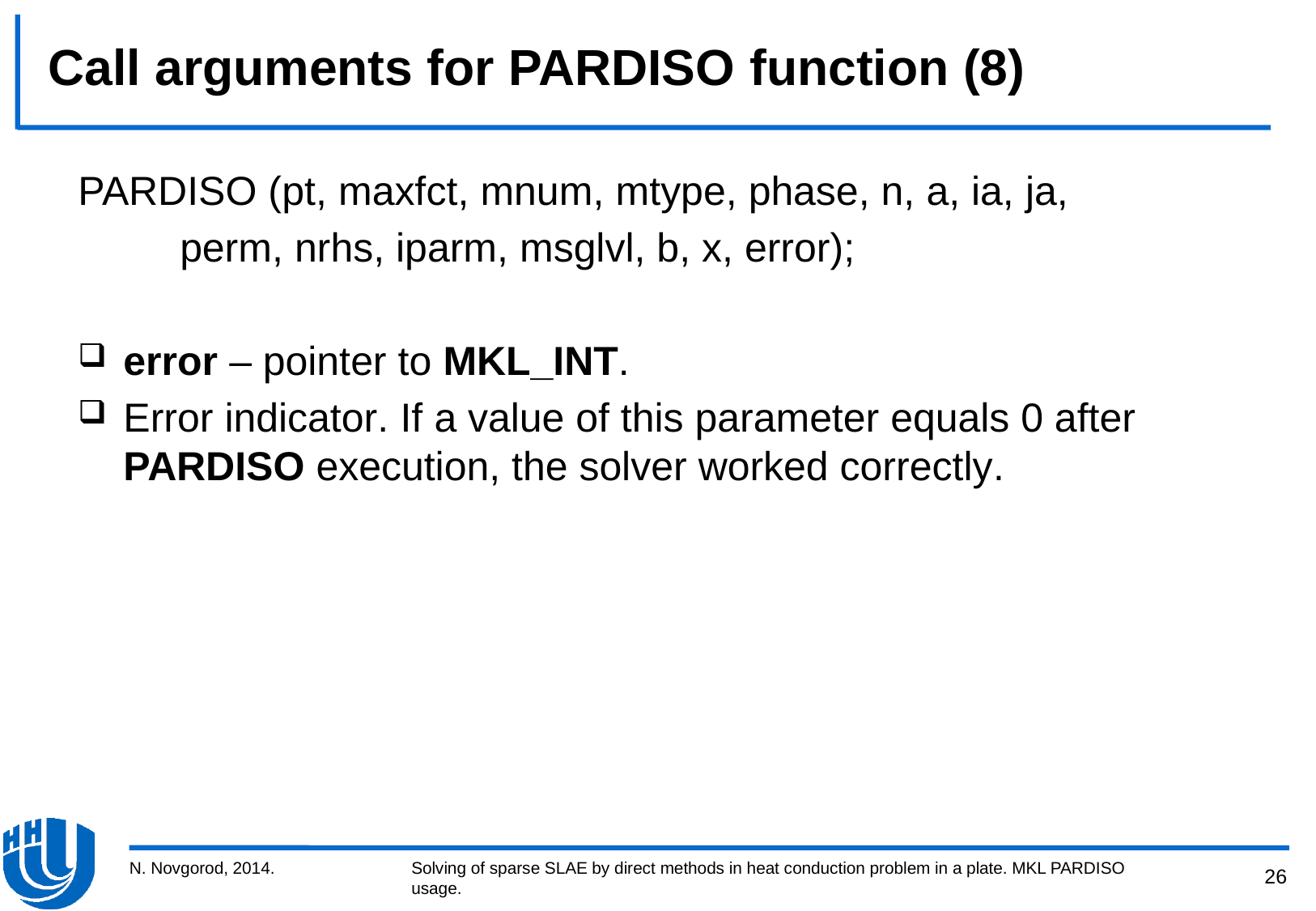

# Call arguments for PARDISO function (8)
PARDISO (pt, maxfct, mnum, mtype, phase, n, a, ia, ja,
         perm, nrhs, iparm, msglvl, b, x, error);

error – pointer to MKL_INT.
Error indicator. If a value of this parameter equals 0 after PARDISO execution, the solver worked correctly.
N. Novgorod, 2014.
Solving of sparse SLAE by direct methods in heat conduction problem in a plate. MKL PARDISO usage.